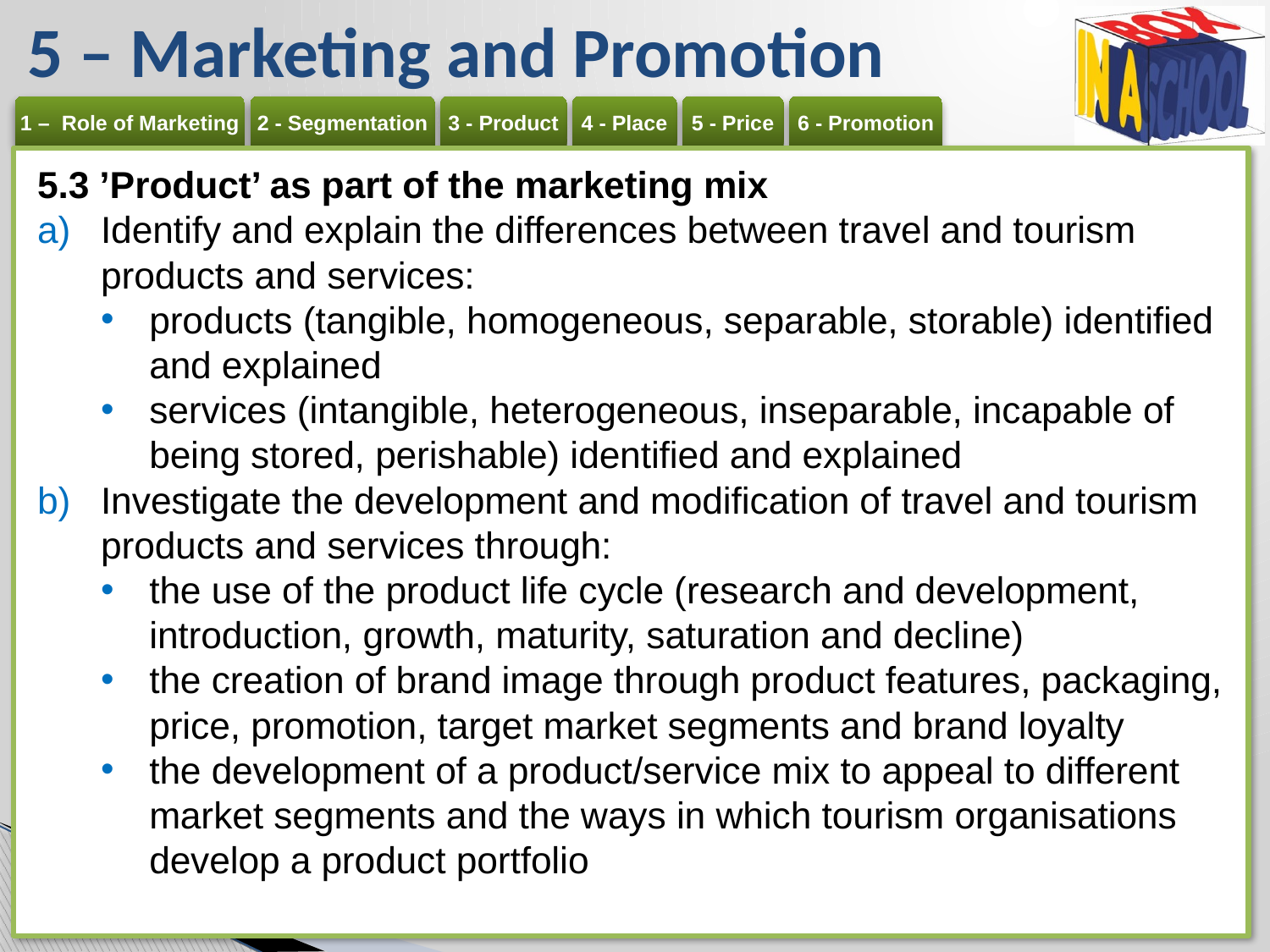

# 5 – Marketing and Promotion
5.3 ’Product’ as part of the marketing mix
Identify and explain the differences between travel and tourism products and services:
products (tangible, homogeneous, separable, storable) identified and explained
services (intangible, heterogeneous, inseparable, incapable of being stored, perishable) identified and explained
Investigate the development and modification of travel and tourism products and services through:
the use of the product life cycle (research and development, introduction, growth, maturity, saturation and decline)
the creation of brand image through product features, packaging, price, promotion, target market segments and brand loyalty
the development of a product/service mix to appeal to different market segments and the ways in which tourism organisations develop a product portfolio